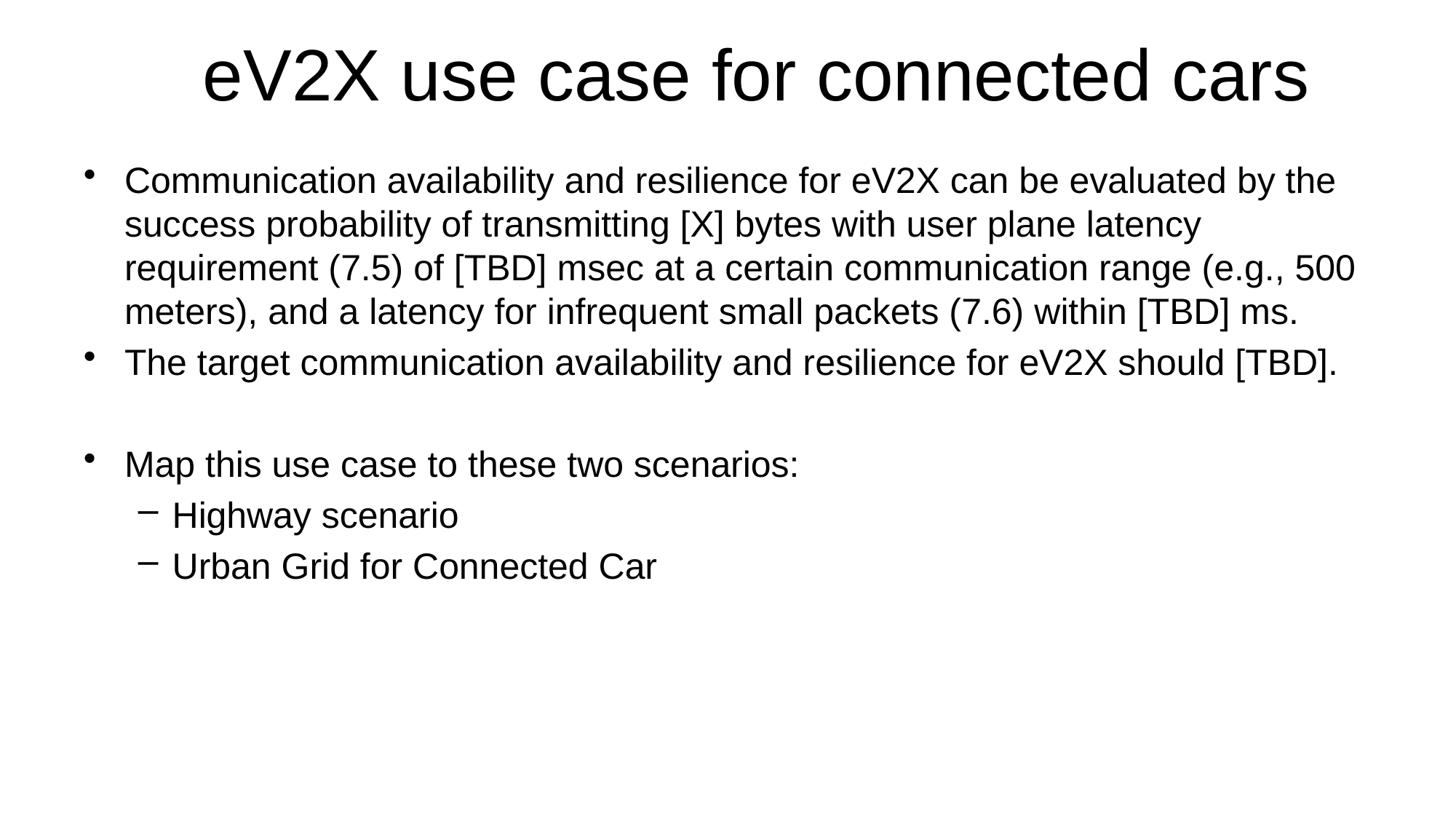

# eV2X use case for connected cars
Communication availability and resilience for eV2X can be evaluated by the success probability of transmitting [X] bytes with user plane latency requirement (7.5) of [TBD] msec at a certain communication range (e.g., 500 meters), and a latency for infrequent small packets (7.6) within [TBD] ms.
The target communication availability and resilience for eV2X should [TBD].

Map this use case to these two scenarios:
Highway scenario
Urban Grid for Connected Car